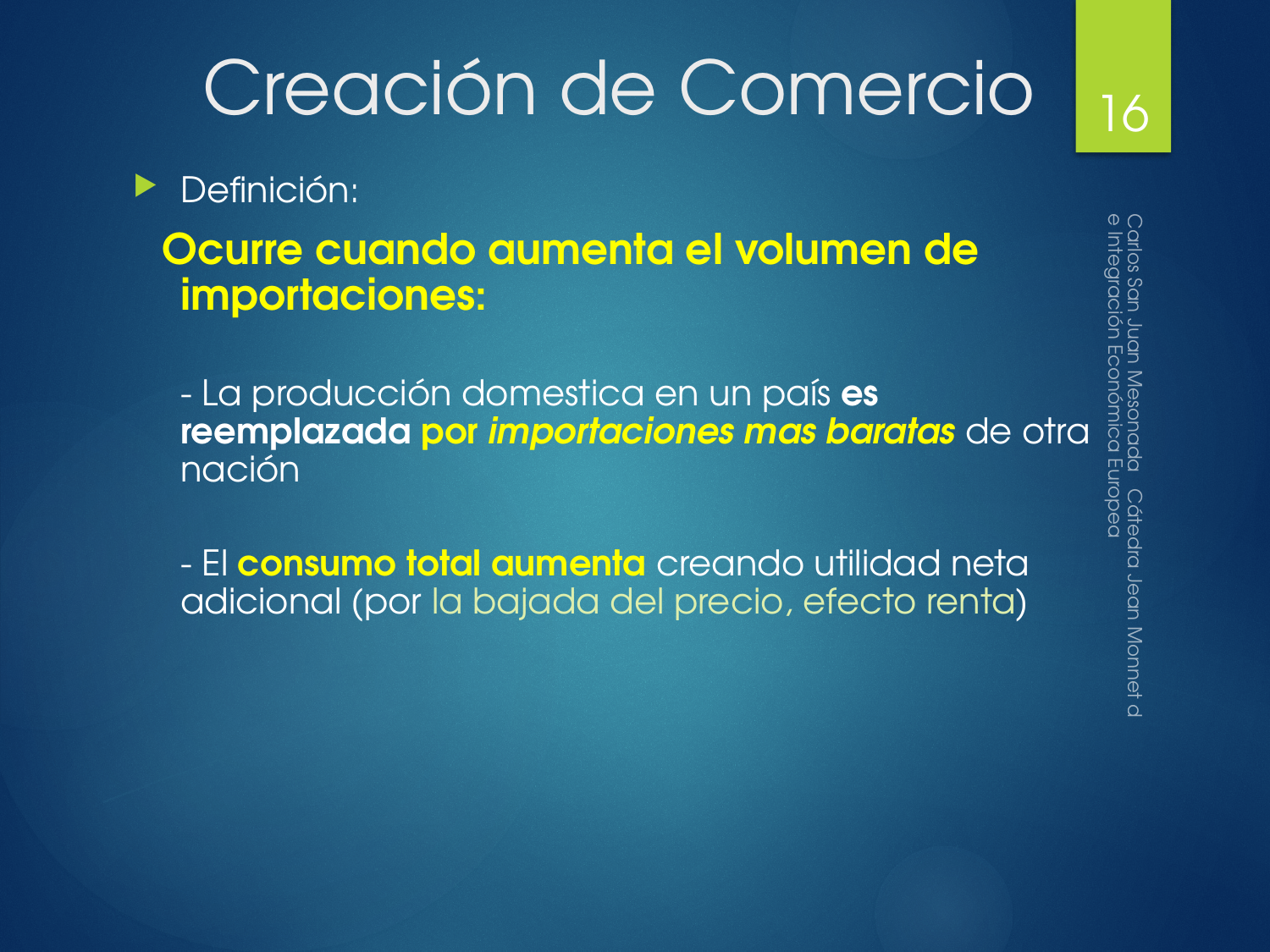

# Creación de Comercio
16
Definición:
   Ocurre cuando aumenta el volumen de importaciones:
- La producción domestica en un país es reemplazada por importaciones mas baratas de otra nación
- El consumo total aumenta creando utilidad neta adicional (por la bajada del precio, efecto renta)

Carlos San Juan Mesonada   Cátedra Jean Monnet de Integración Económica Europea